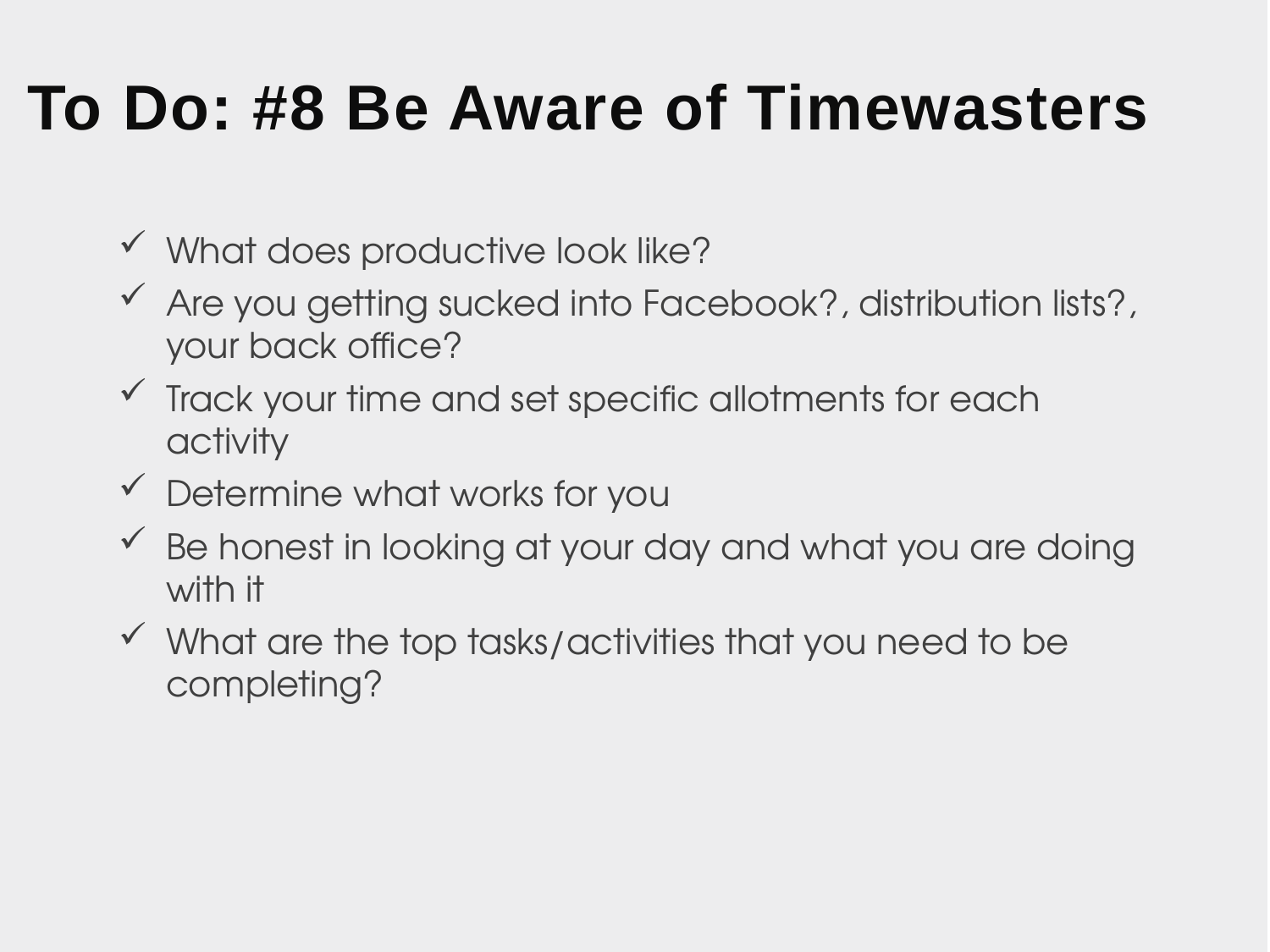

# To Do: #8 Be Aware of Timewasters
What does productive look like?
Are you getting sucked into Facebook?, distribution lists?, your back office?
Track your time and set specific allotments for each activity
Determine what works for you
Be honest in looking at your day and what you are doing with it
What are the top tasks/activities that you need to be completing?